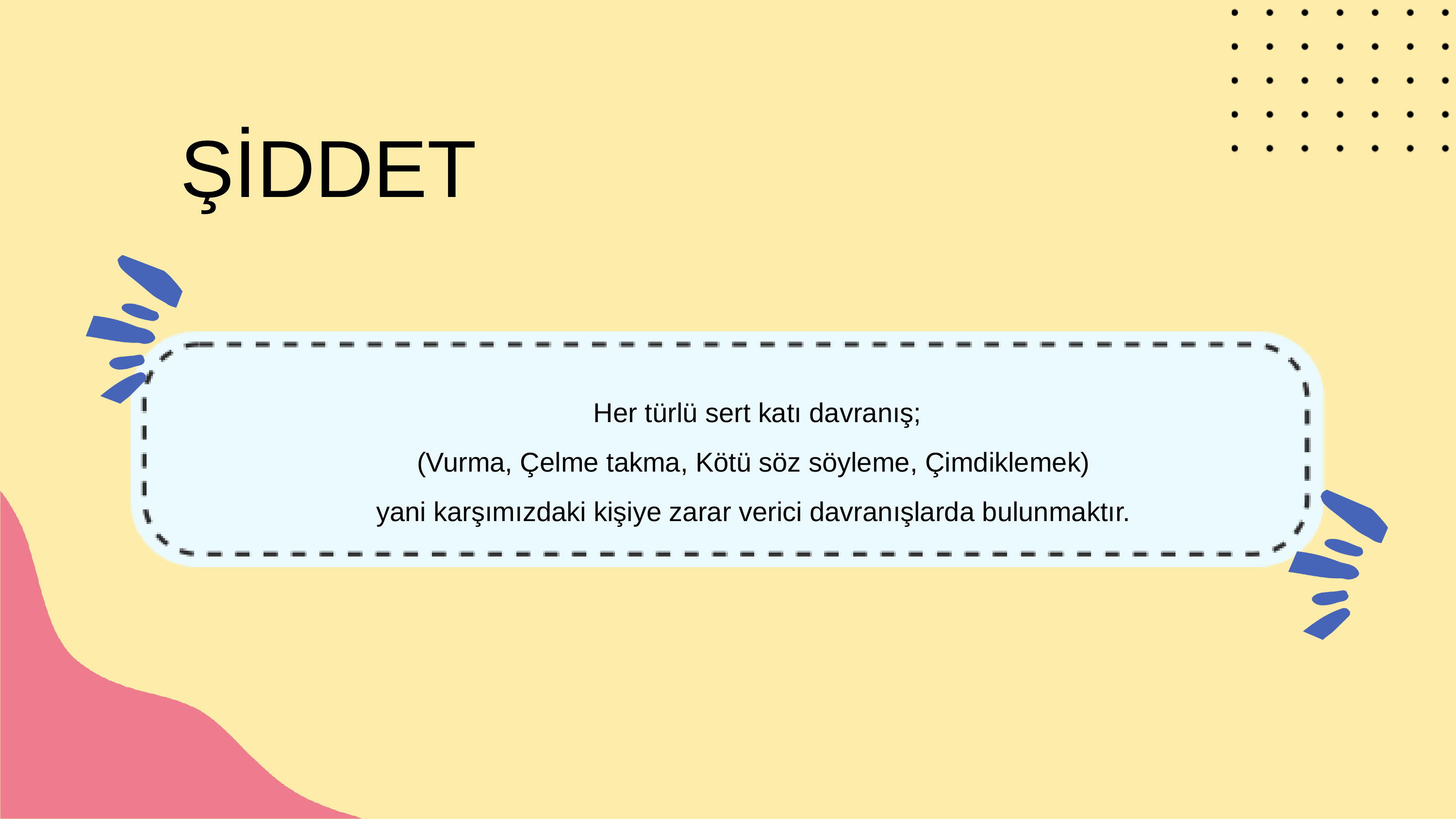

ŞİDDET

Her türlü sert katı davranış;
(Vurma, Çelme takma, Kötü söz söyleme, Çimdiklemek)
yani karşımızdaki kişiye zarar verici davranışlarda bulunmaktır.